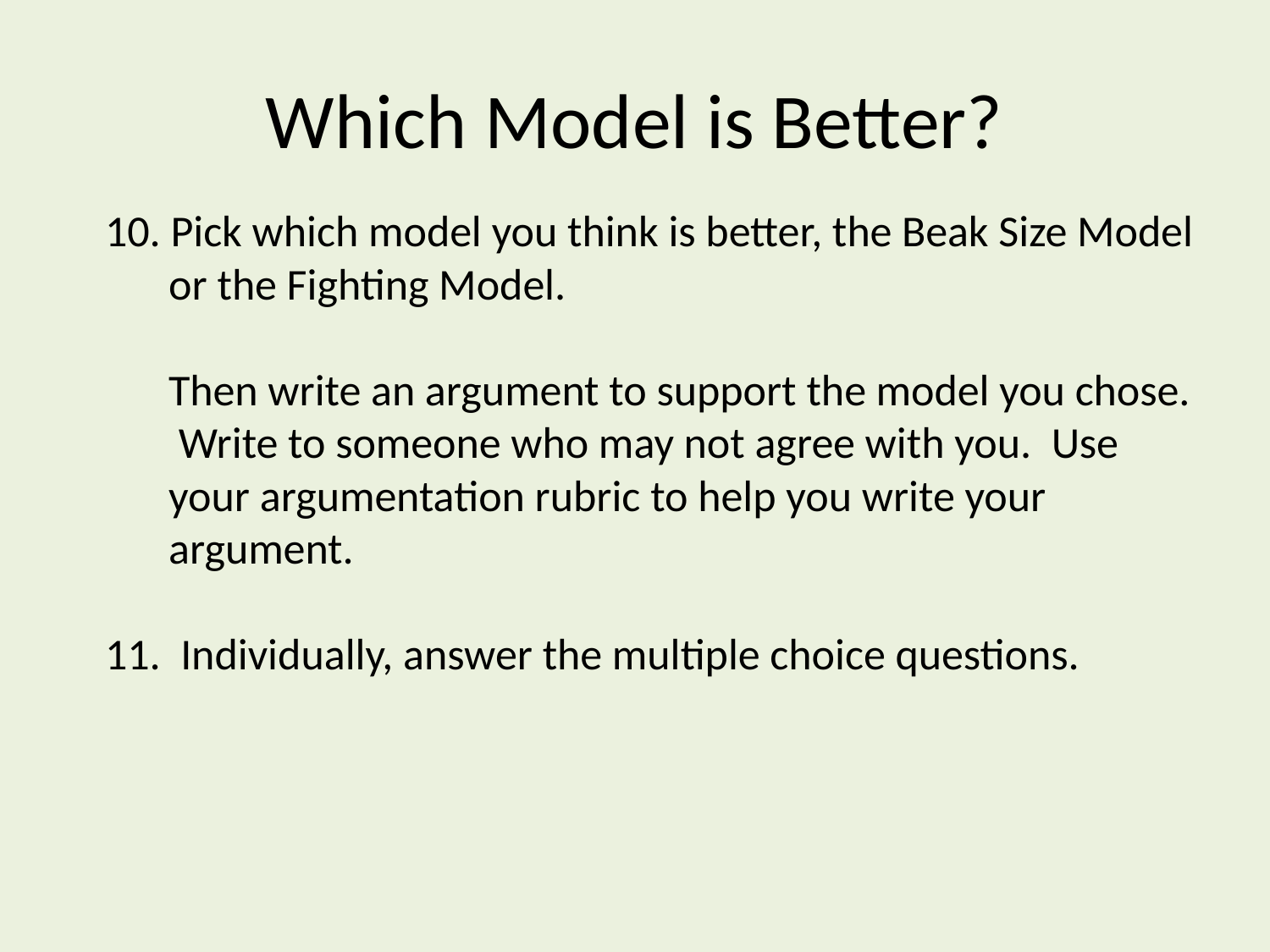

Which Model is Better?
10. Pick which model you think is better, the Beak Size Model or the Fighting Model.

	Then write an argument to support the model you chose.  Write to someone who may not agree with you.  Use your argumentation rubric to help you write your argument.

11.  Individually, answer the multiple choice questions.